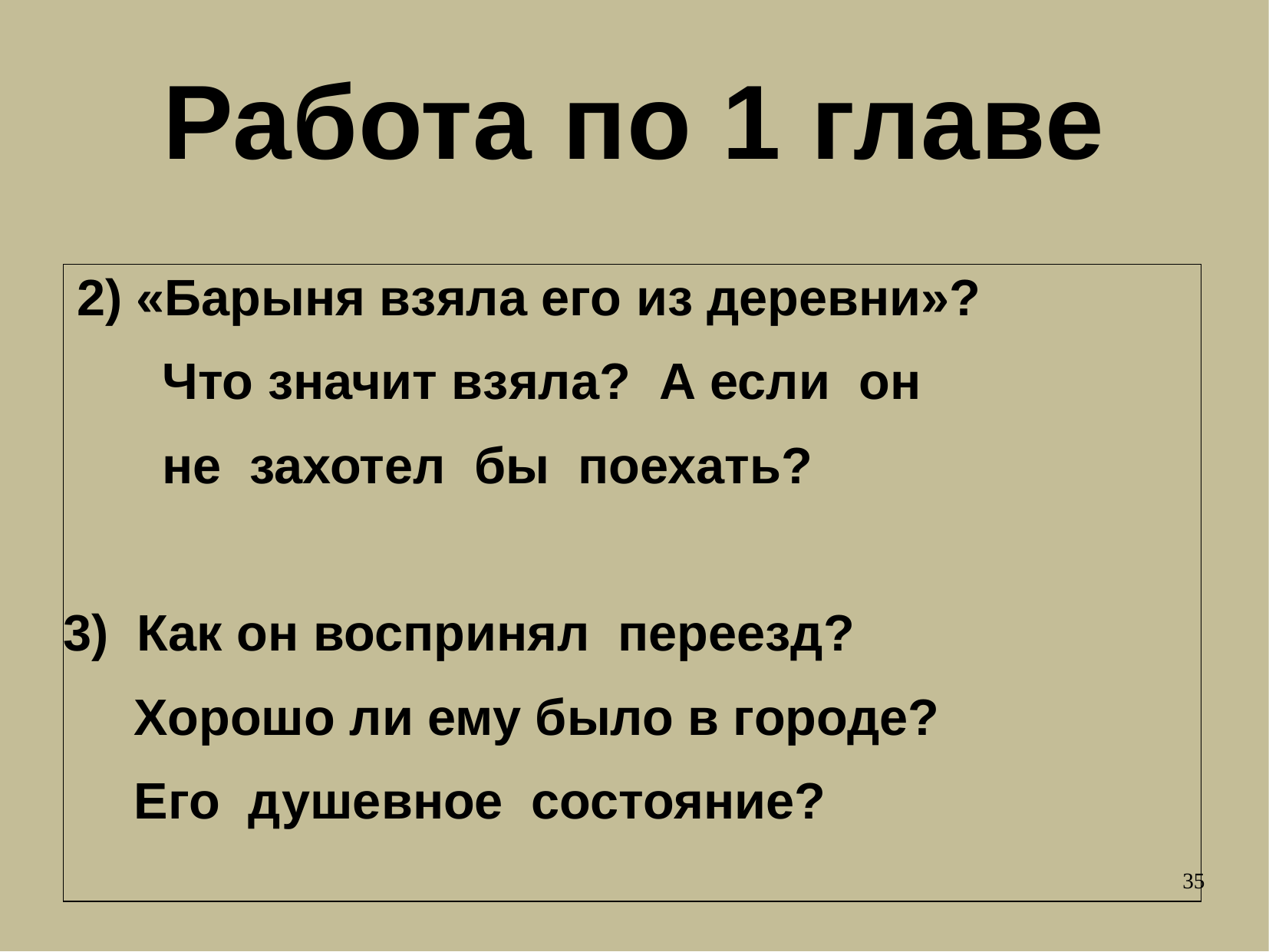

# Работа по 1 главе
2) «Барыня взяла его из деревни»?
      Что значит взяла?  А если  он
      не  захотел  бы  поехать?

3)  Как он воспринял  переезд?
     Хорошо ли ему было в городе?
     Его  душевное  состояние?

35